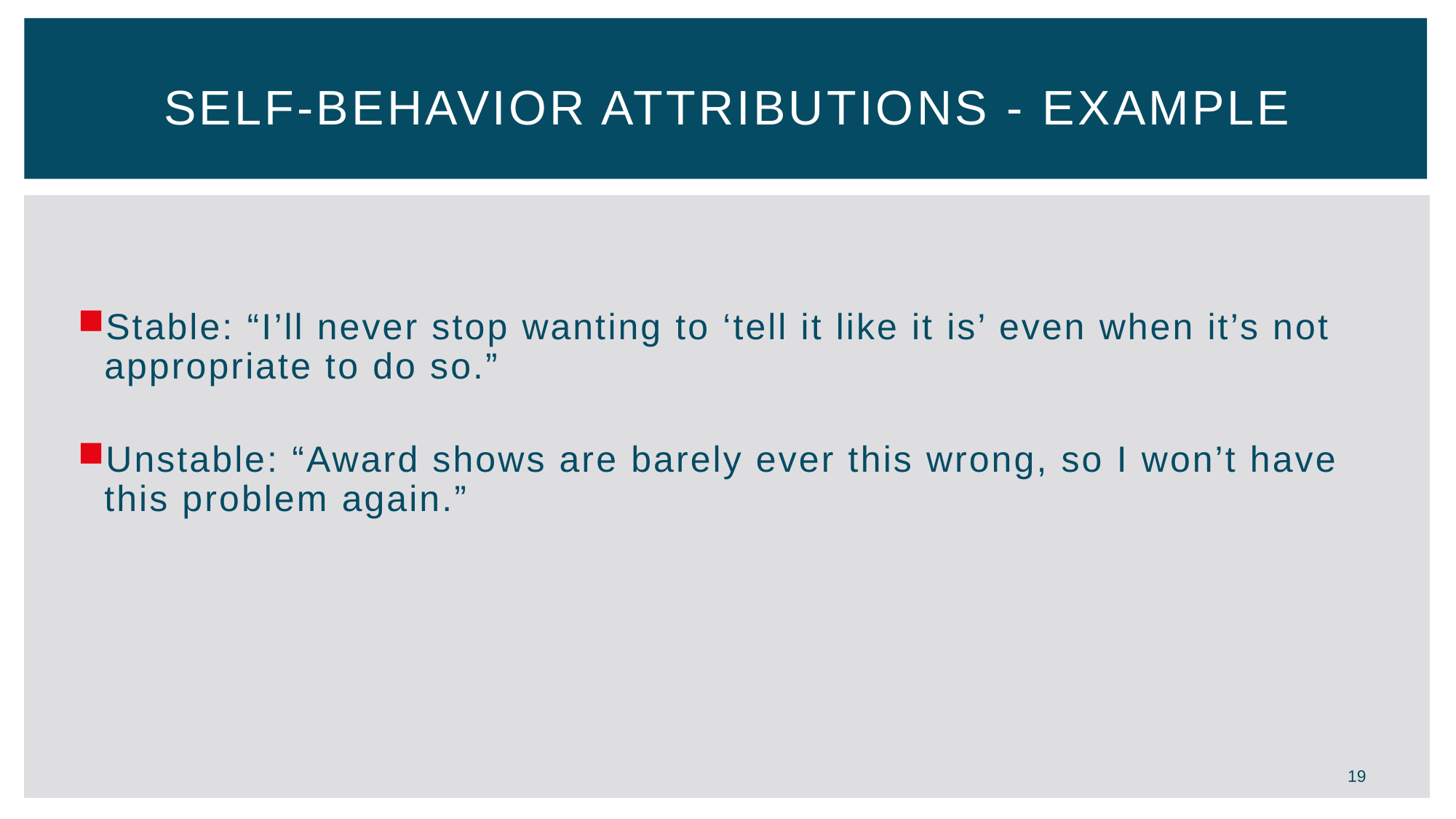

# Self-behavior Attributions - Example

Stable: “I’ll never stop wanting to ‘tell it like it is’ even when it’s not appropriate to do so.”

Unstable: “Award shows are barely ever this wrong, so I won’t have this problem again.”

19